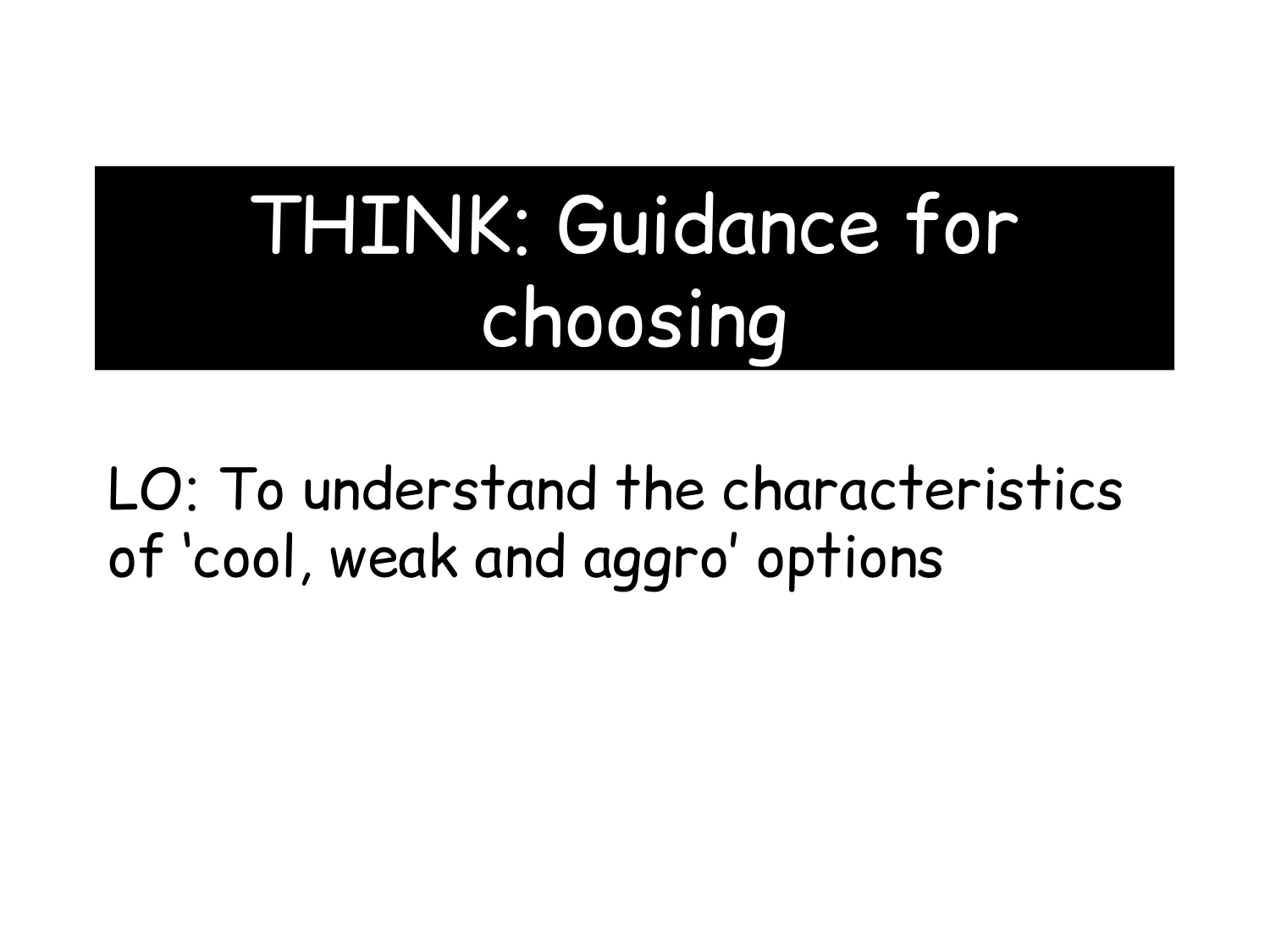

# THINK: Guidance for choosing
LO: To understand the characteristics of ‘cool, weak and aggro’ options